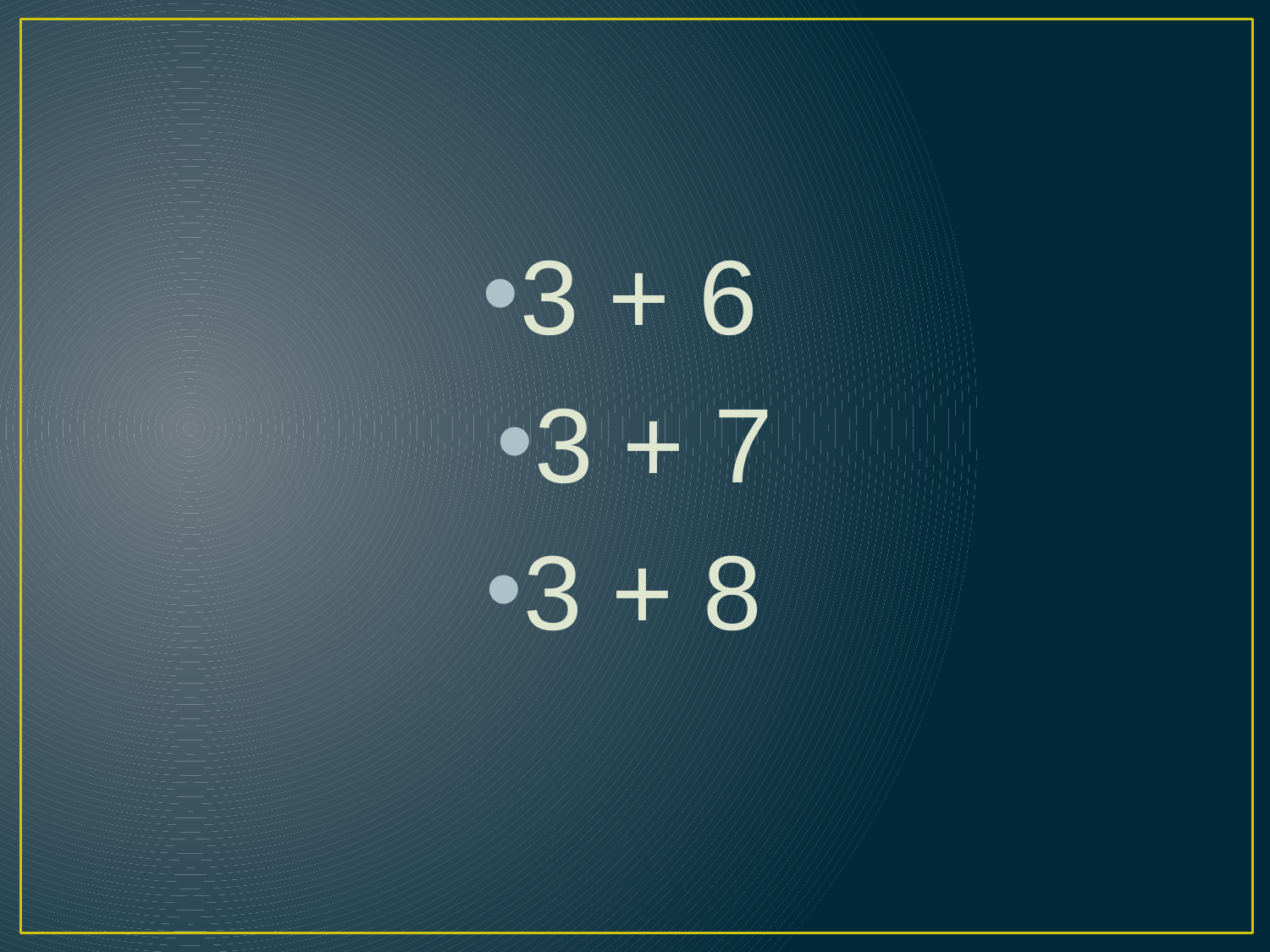

3 + 6
3 + 7
3 + 8